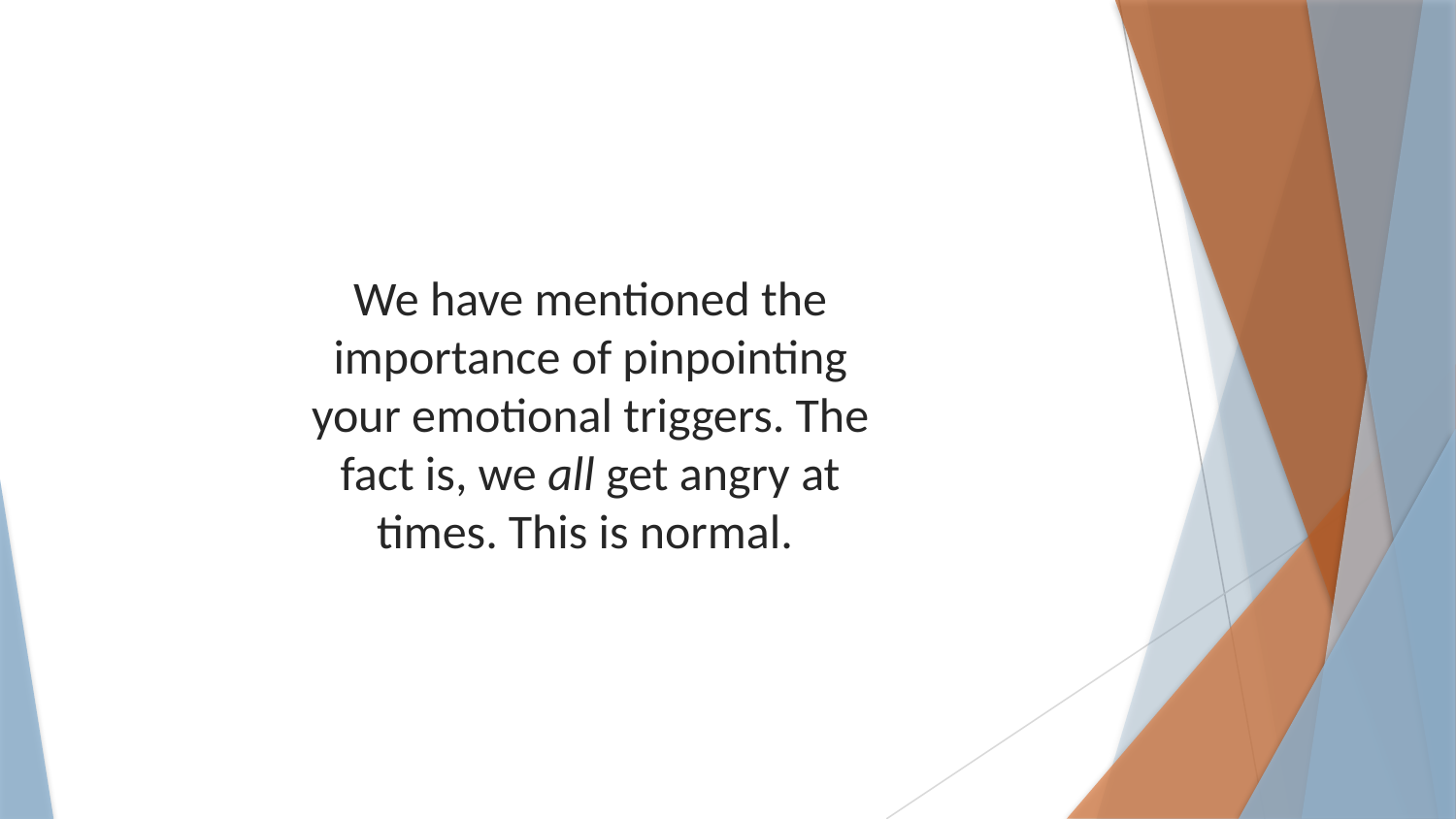

We have mentioned the importance of pinpointing your emotional triggers. The fact is, we all get angry at times. This is normal.